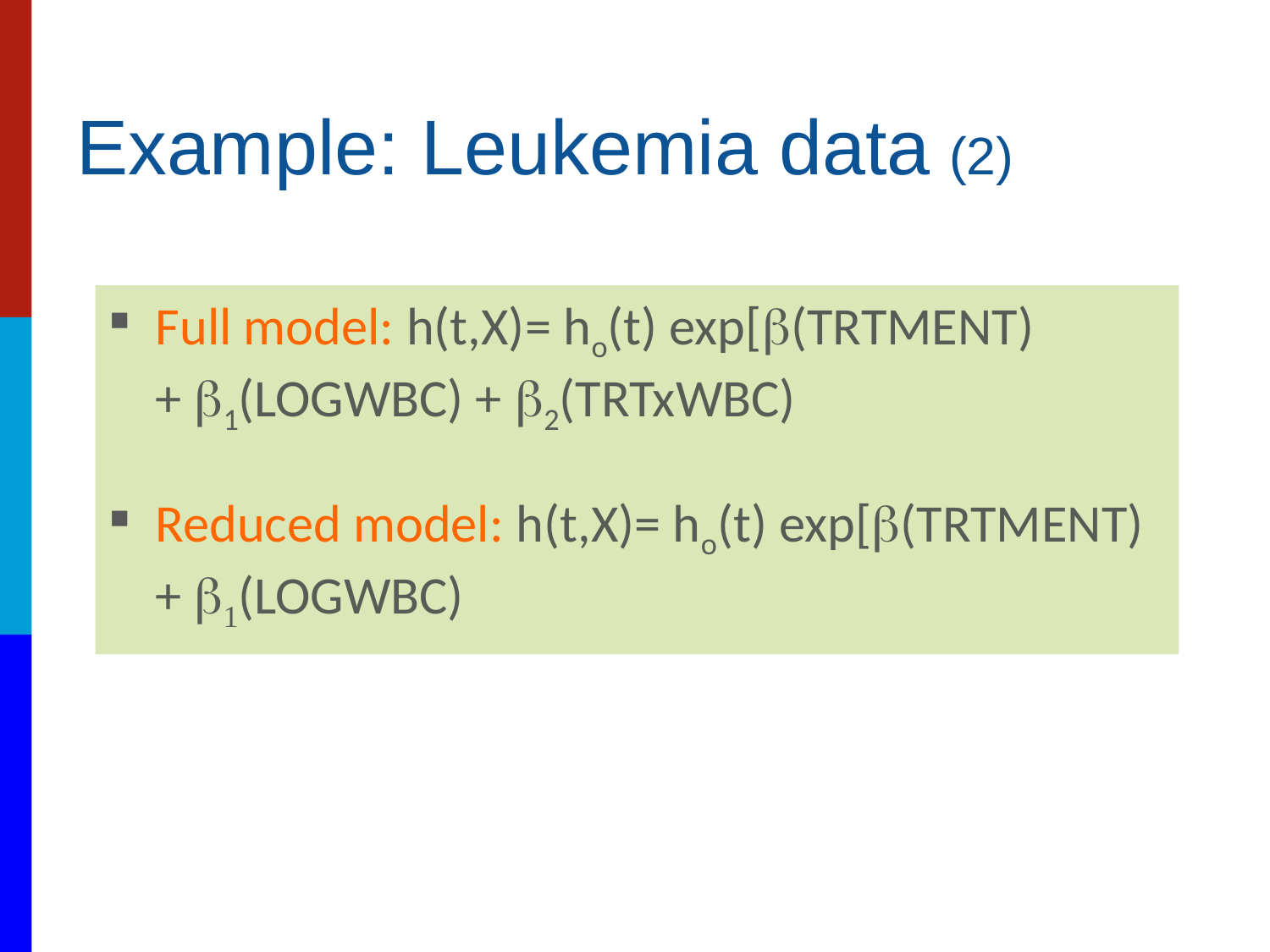

# Example: Leukemia data (2)
Full model: h(t,X)= ho(t) exp[β(TRTMENT)         + β1(LOGWBC) + β2(TRTxWBC)
Reduced model: h(t,X)= ho(t) exp[β(TRTMENT) + β1(LOGWBC)